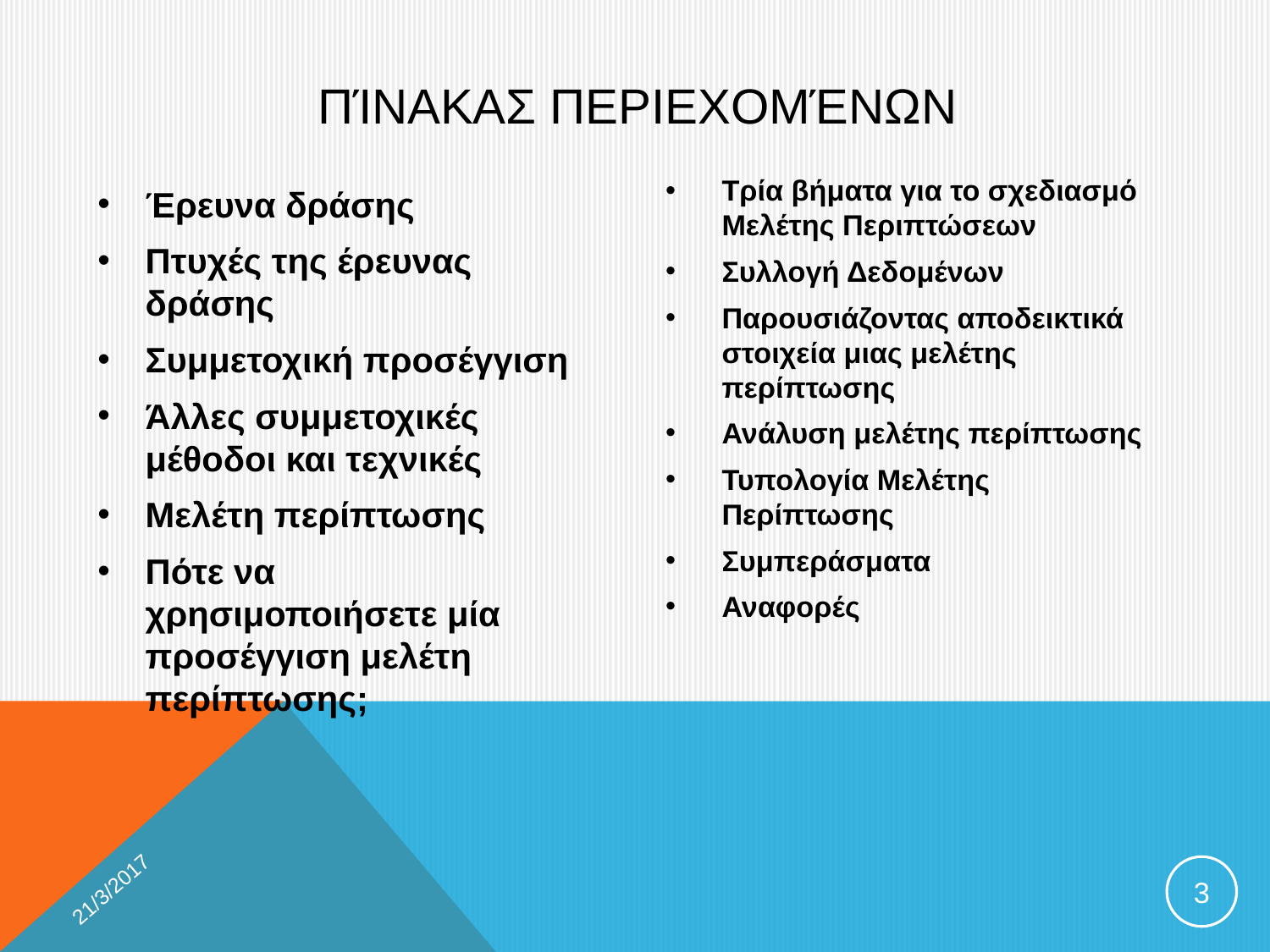

# Πίνακασ περιεχομένων
Τρία βήματα για το σχεδιασμό Μελέτης Περιπτώσεων
Συλλογή Δεδομένων
Παρουσιάζοντας αποδεικτικά στοιχεία μιας μελέτης περίπτωσης
Ανάλυση μελέτης περίπτωσης
Τυπολογία Μελέτης Περίπτωσης
Συμπεράσματα
Αναφορές
Έρευνα δράσης
Πτυχές της έρευνας δράσης
Συμμετοχική προσέγγιση
Άλλες συμμετοχικές μέθοδοι και τεχνικές
Μελέτη περίπτωσης
Πότε να χρησιμοποιήσετε μία προσέγγιση μελέτη περίπτωσης;
21/3/2017
3